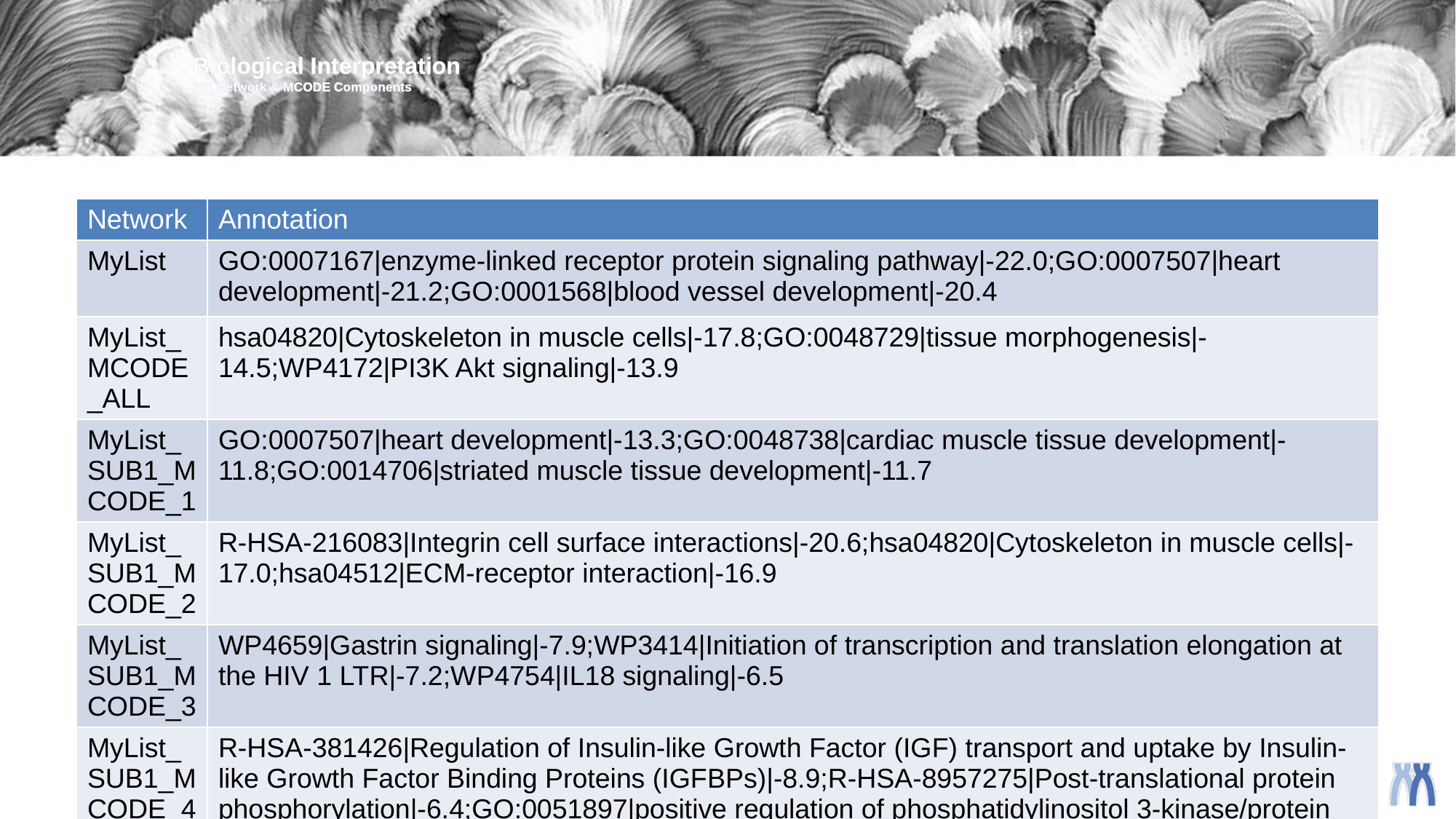

Biological Interpretation
PPI Network & MCODE Components
| Network | Annotation |
| --- | --- |
| MyList | GO:0007167|enzyme-linked receptor protein signaling pathway|-22.0;GO:0007507|heart development|-21.2;GO:0001568|blood vessel development|-20.4 |
| MyList\_MCODE\_ALL | hsa04820|Cytoskeleton in muscle cells|-17.8;GO:0048729|tissue morphogenesis|-14.5;WP4172|PI3K Akt signaling|-13.9 |
| MyList\_SUB1\_MCODE\_1 | GO:0007507|heart development|-13.3;GO:0048738|cardiac muscle tissue development|-11.8;GO:0014706|striated muscle tissue development|-11.7 |
| MyList\_SUB1\_MCODE\_2 | R-HSA-216083|Integrin cell surface interactions|-20.6;hsa04820|Cytoskeleton in muscle cells|-17.0;hsa04512|ECM-receptor interaction|-16.9 |
| MyList\_SUB1\_MCODE\_3 | WP4659|Gastrin signaling|-7.9;WP3414|Initiation of transcription and translation elongation at the HIV 1 LTR|-7.2;WP4754|IL18 signaling|-6.5 |
| MyList\_SUB1\_MCODE\_4 | R-HSA-381426|Regulation of Insulin-like Growth Factor (IGF) transport and uptake by Insulin-like Growth Factor Binding Proteins (IGFBPs)|-8.9;R-HSA-8957275|Post-translational protein phosphorylation|-6.4;GO:0051897|positive regulation of phosphatidylinositol 3-kinase/protein kinase B signal transduction|-5.6 |
| MyList\_SUB1\_MCODE\_5 | hsa04630|JAK-STAT signaling pathway|-11.3;M50|PID PTP1B PATHWAY|-7.3;GO:1904892|regulation of receptor signaling pathway via STAT|-6.6 |